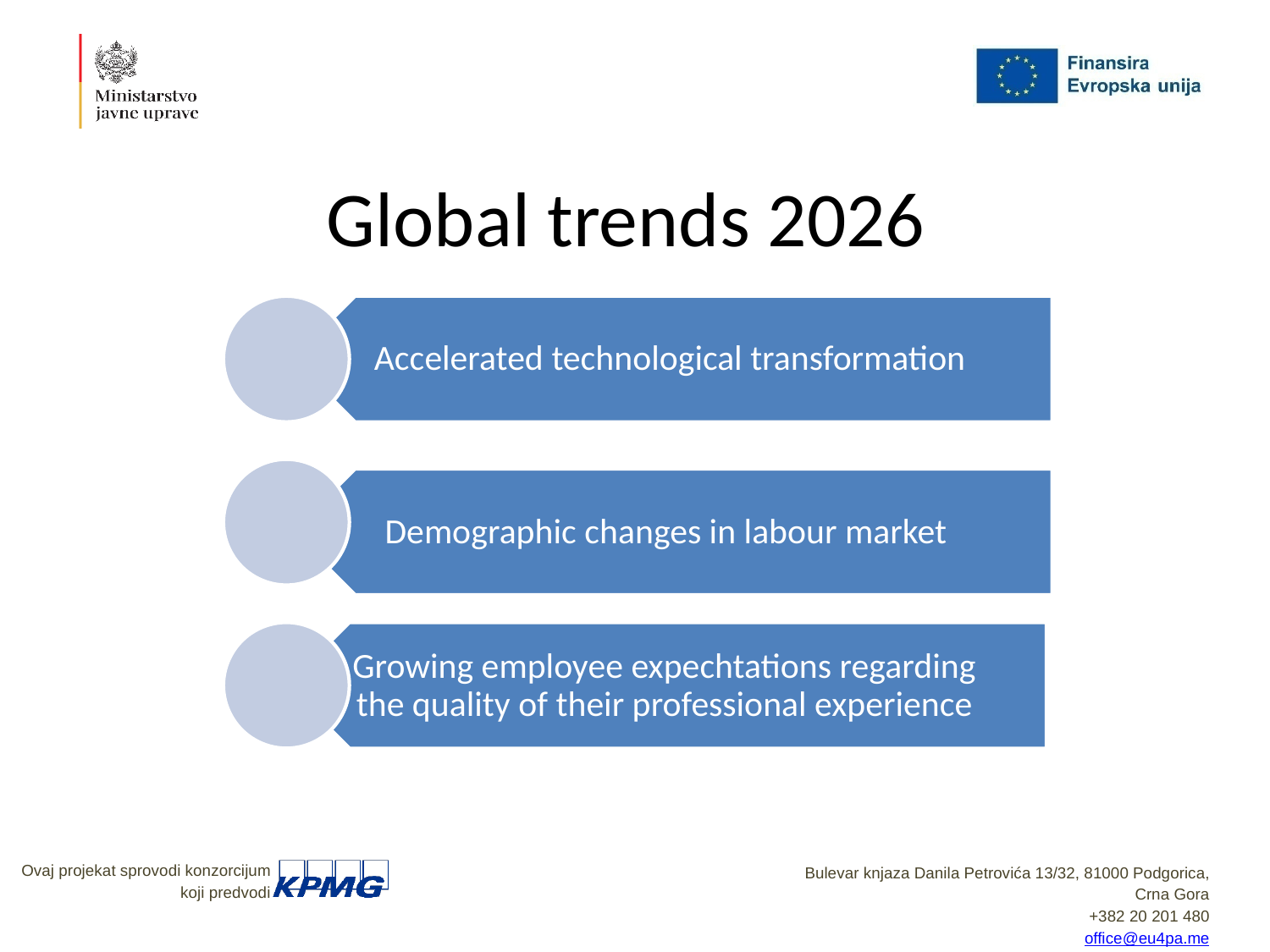

# Global trends 2026

Accelerated technological transformation
Demographic changes in labour market
Growing employee expechtations regarding the quality of their professional experience